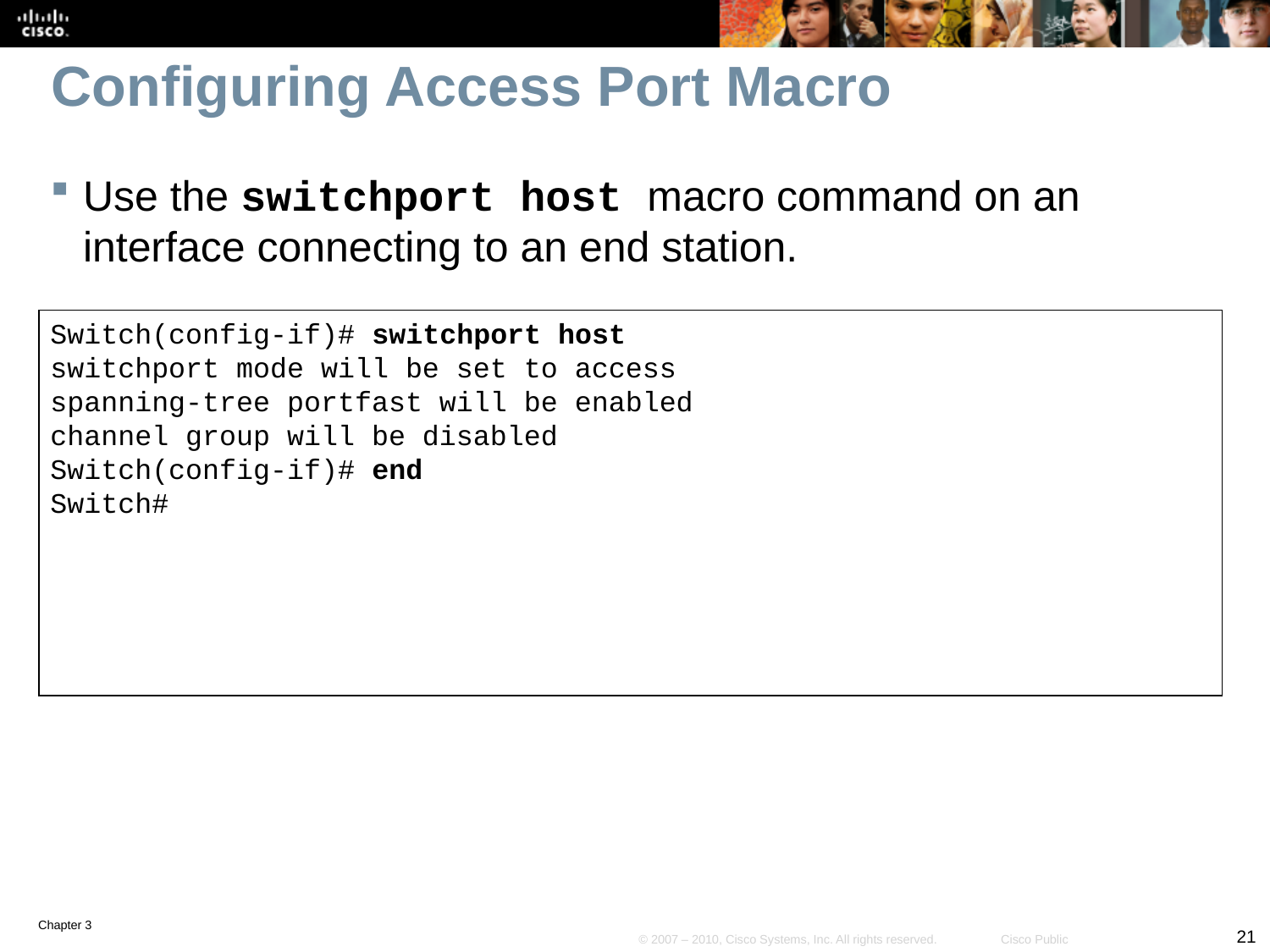

# Configuring Access Port Macro
Use the switchport host macro command on an interface connecting to an end station.
Switch(config-if)# switchport host
switchport mode will be set to access
spanning-tree portfast will be enabled
channel group will be disabled
Switch(config-if)# end
Switch#